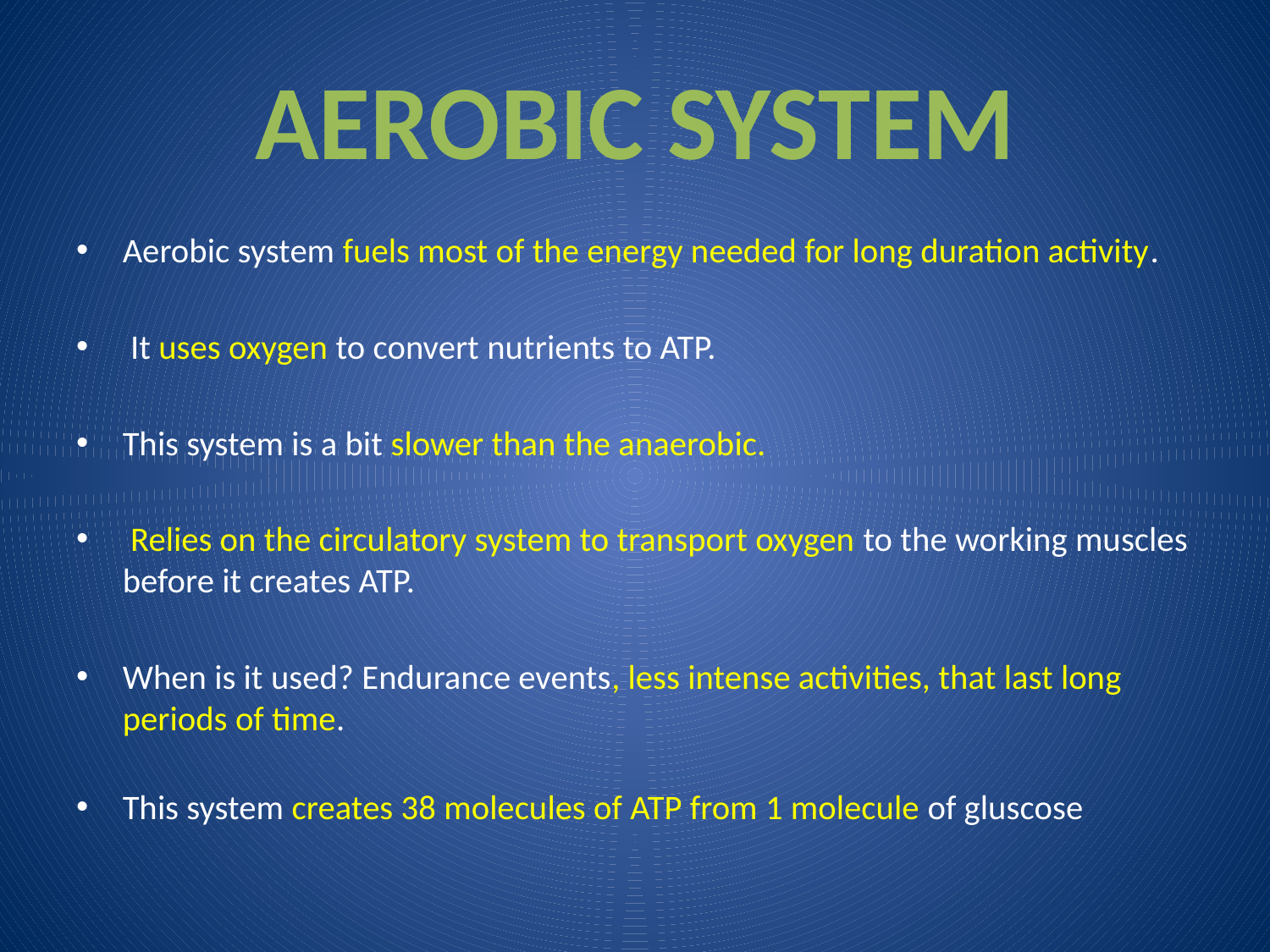

# AEROBIC SYSTEM
Aerobic system fuels most of the energy needed for long duration activity.

 It uses oxygen to convert nutrients to ATP.

This system is a bit slower than the anaerobic.

 Relies on the circulatory system to transport oxygen to the working muscles before it creates ATP.

When is it used? Endurance events, less intense activities, that last long periods of time.
This system creates 38 molecules of ATP from 1 molecule of gluscose